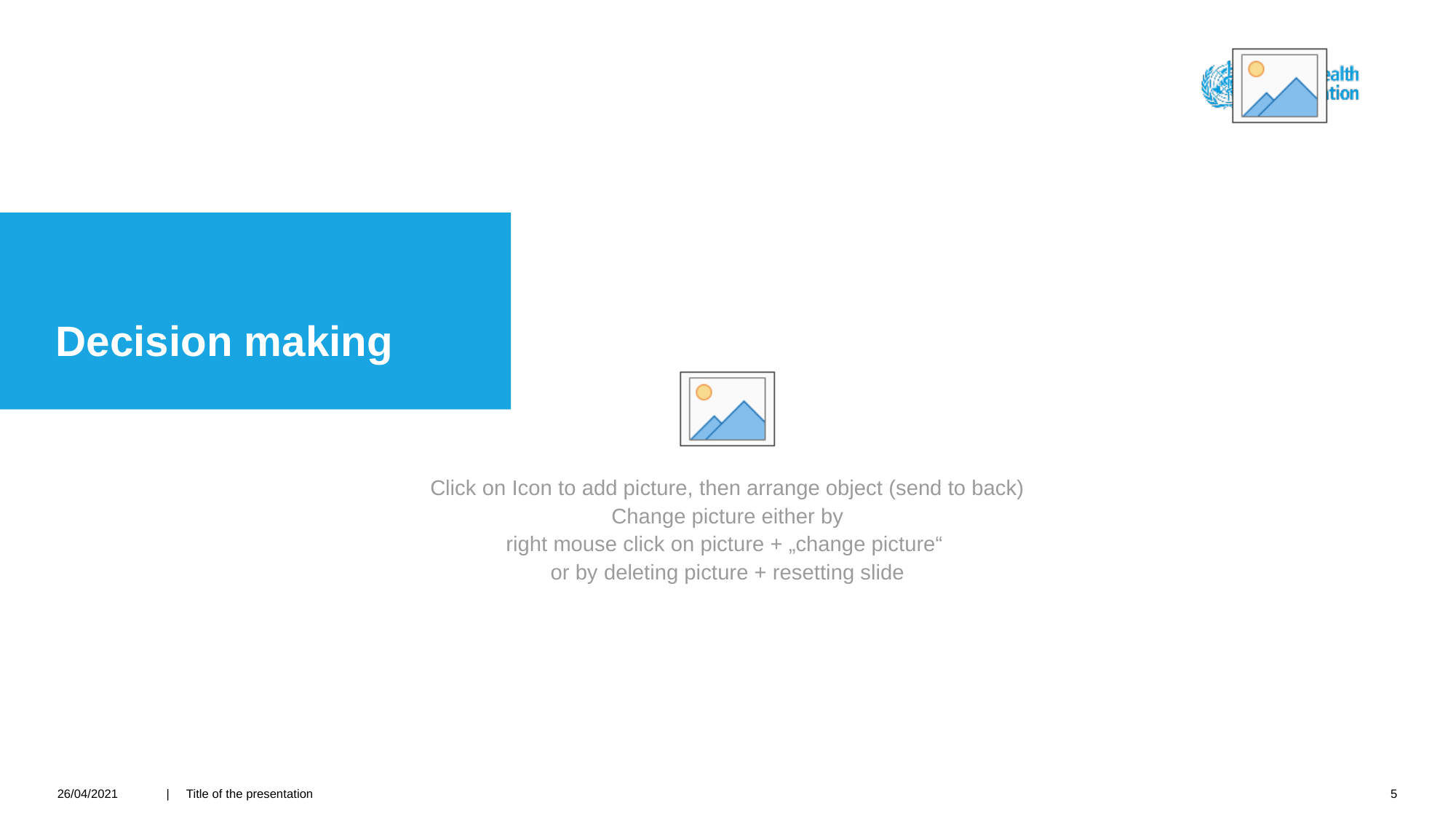

#

Decision making

26/04/2021
|     Title of the presentation
5